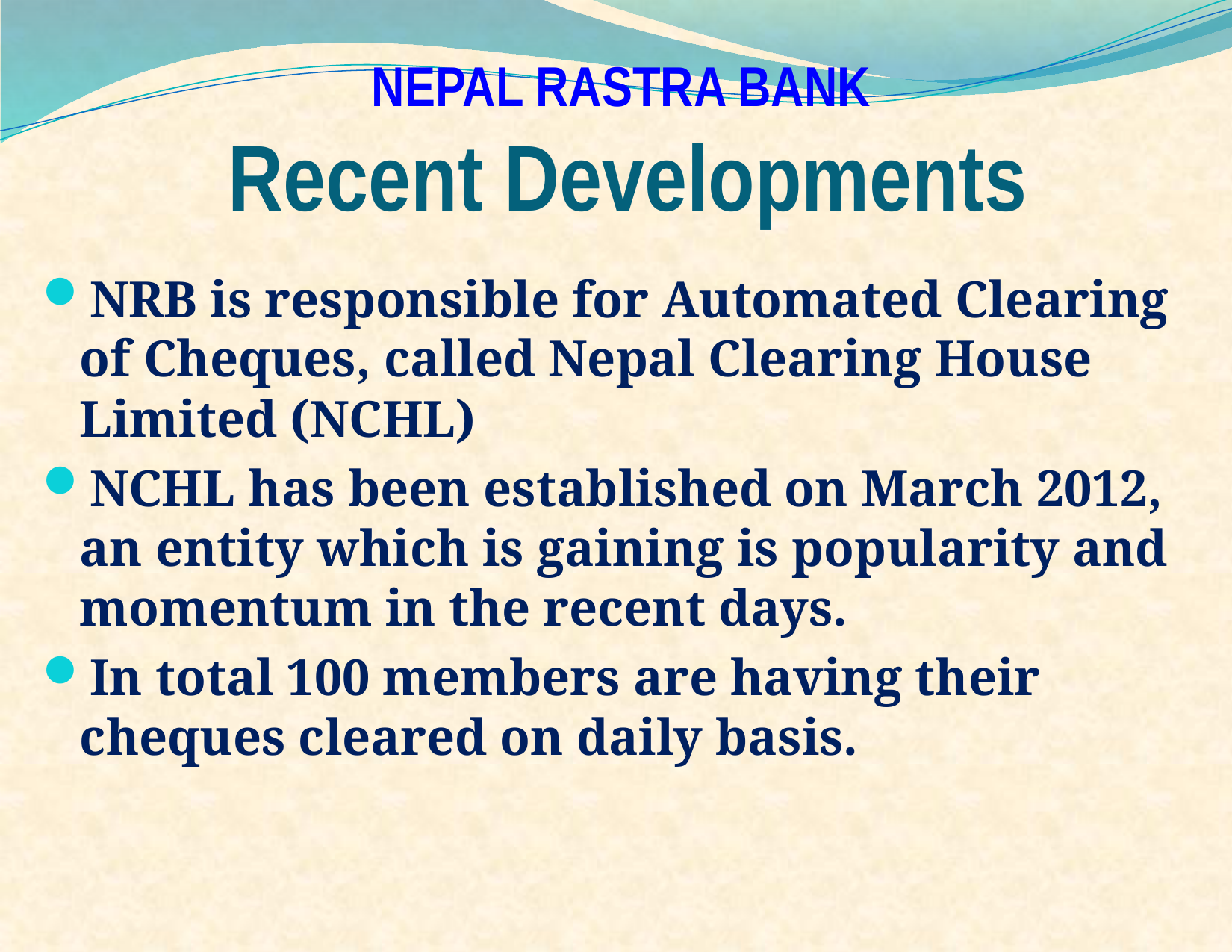

# NEPAL RASTRA BANK Recent Developments
NRB is responsible for Automated Clearing of Cheques, called Nepal Clearing House Limited (NCHL)
NCHL has been established on March 2012, an entity which is gaining is popularity and momentum in the recent days.
In total 100 members are having their cheques cleared on daily basis.